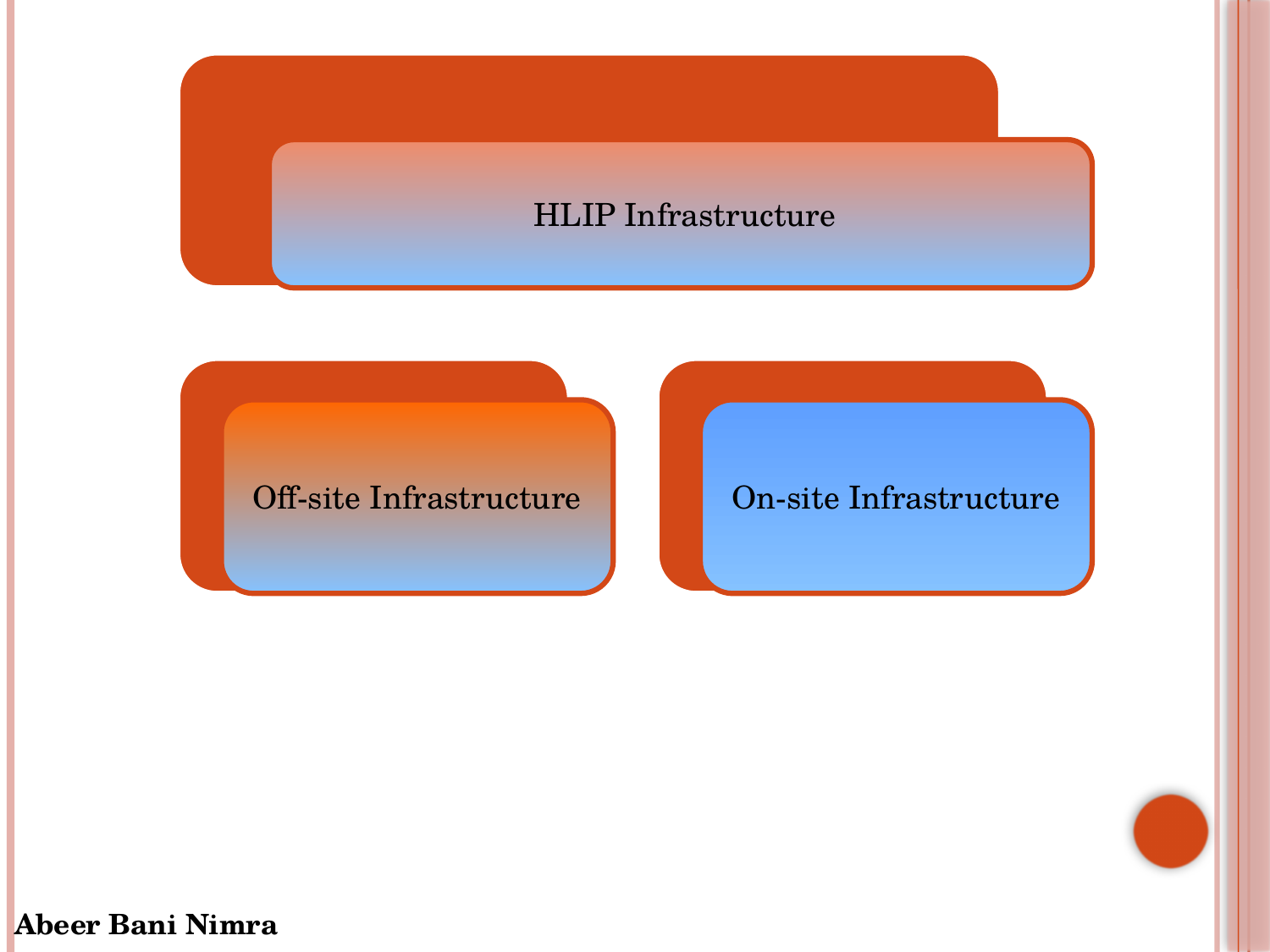

HLIP Infrastructure
Off-site Infrastructure
On-site Infrastructure
Abeer Bani Nimra